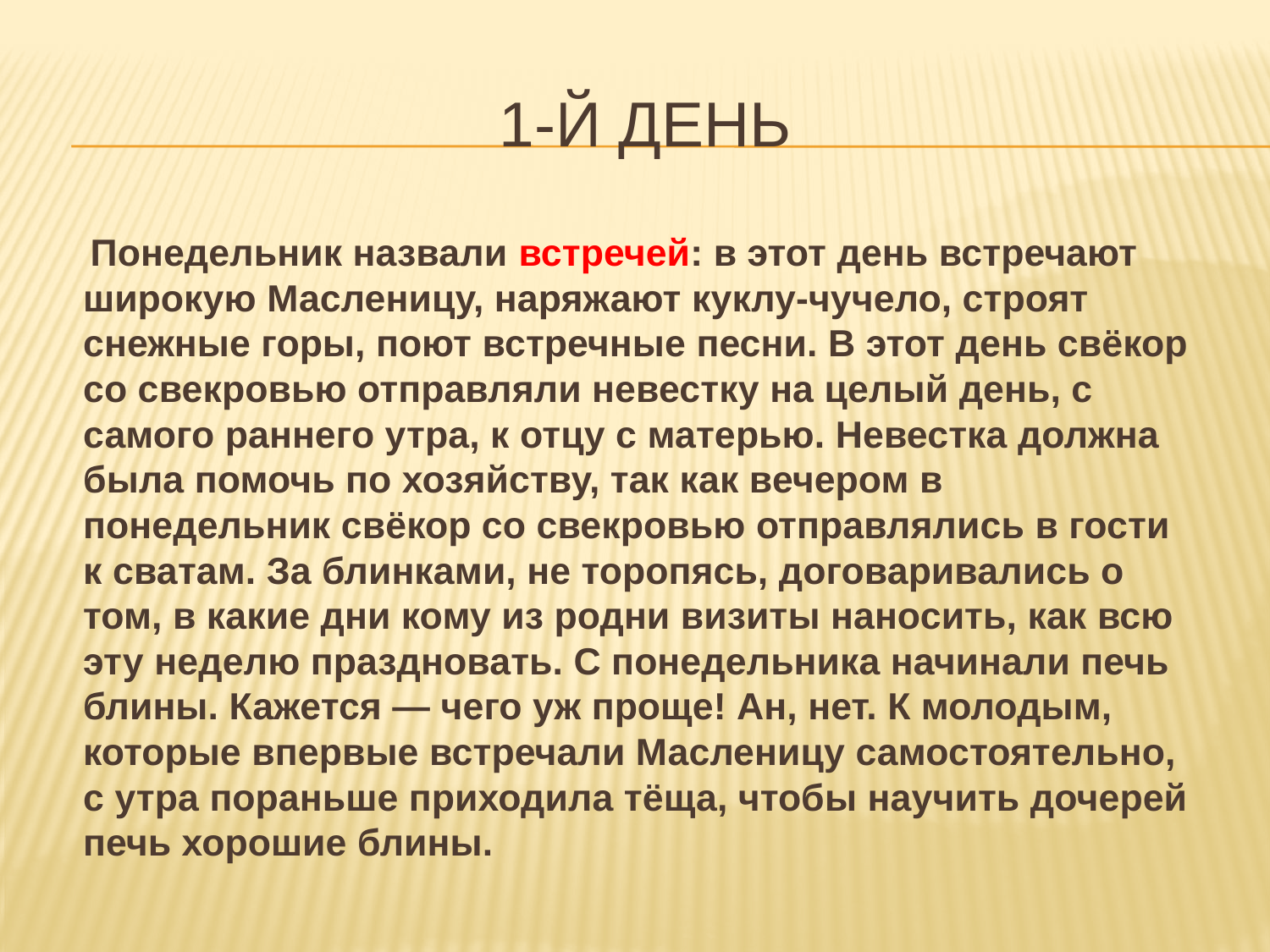

# 1-й день
     Понедельник назвали встречей: в этот день встречают широкую Масленицу, наряжают куклу-чучело, строят снежные горы, поют встречные песни. В этот день свёкор со свекровью отправляли невестку на целый день, с самого раннего утра, к отцу с матерью. Невестка должна была помочь по хозяйству, так как вечером в понедельник свёкор со свекровью отправлялись в гости к сватам. За блинками, не торопясь, договаривались о том, в какие дни кому из родни визиты наносить, как всю эту неделю праздновать. С понедельника начинали печь блины. Кажется — чего уж проще! Ан, нет. К молодым, которые впервые встречали Масленицу самостоятельно, с утра пораньше приходила тёща, чтобы научить дочерей печь хорошие блины.